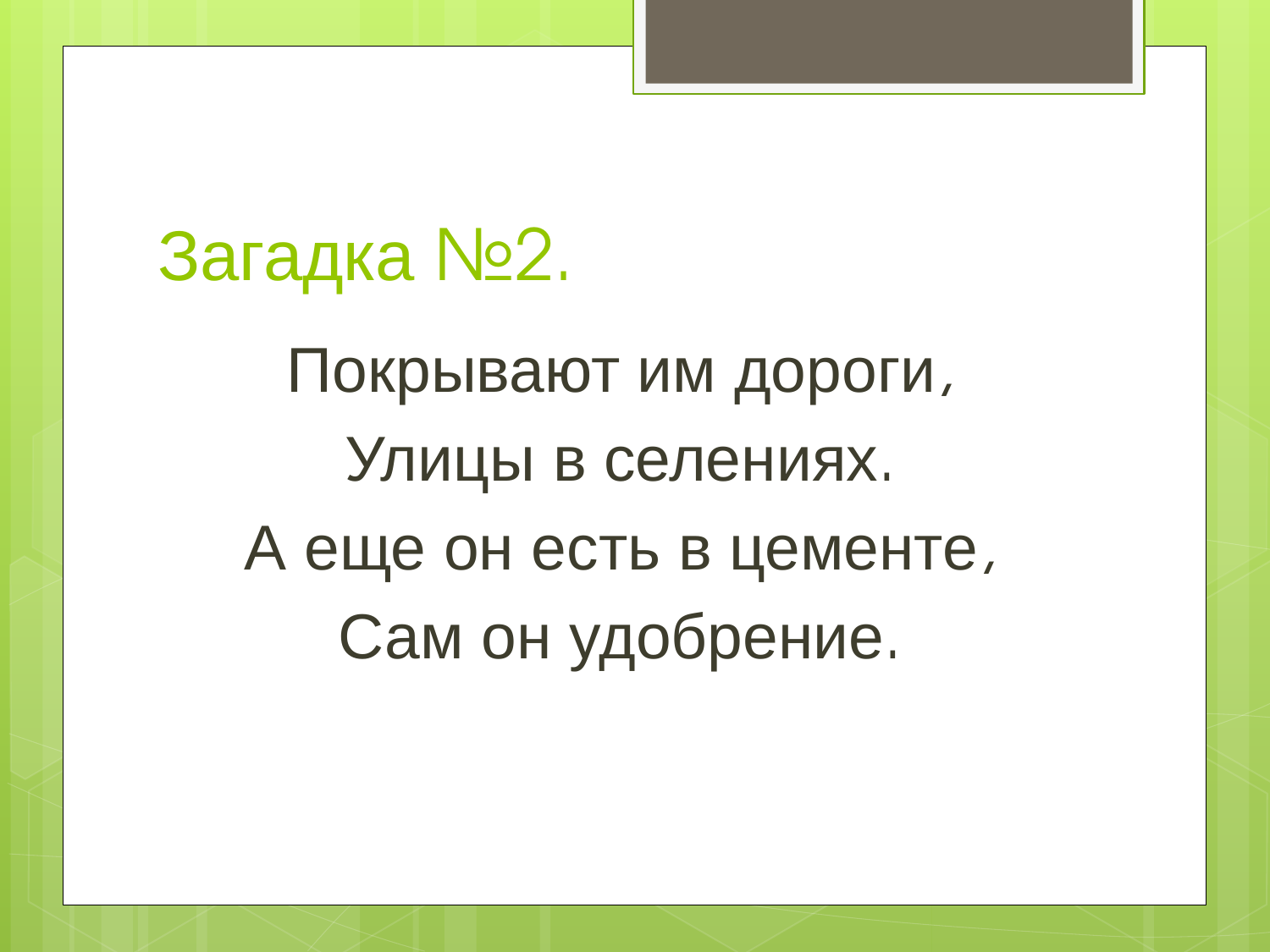

# Загадка №2.
Покрывают им дороги,
Улицы в селениях.
А еще он есть в цементе,
Сам он удобрение.